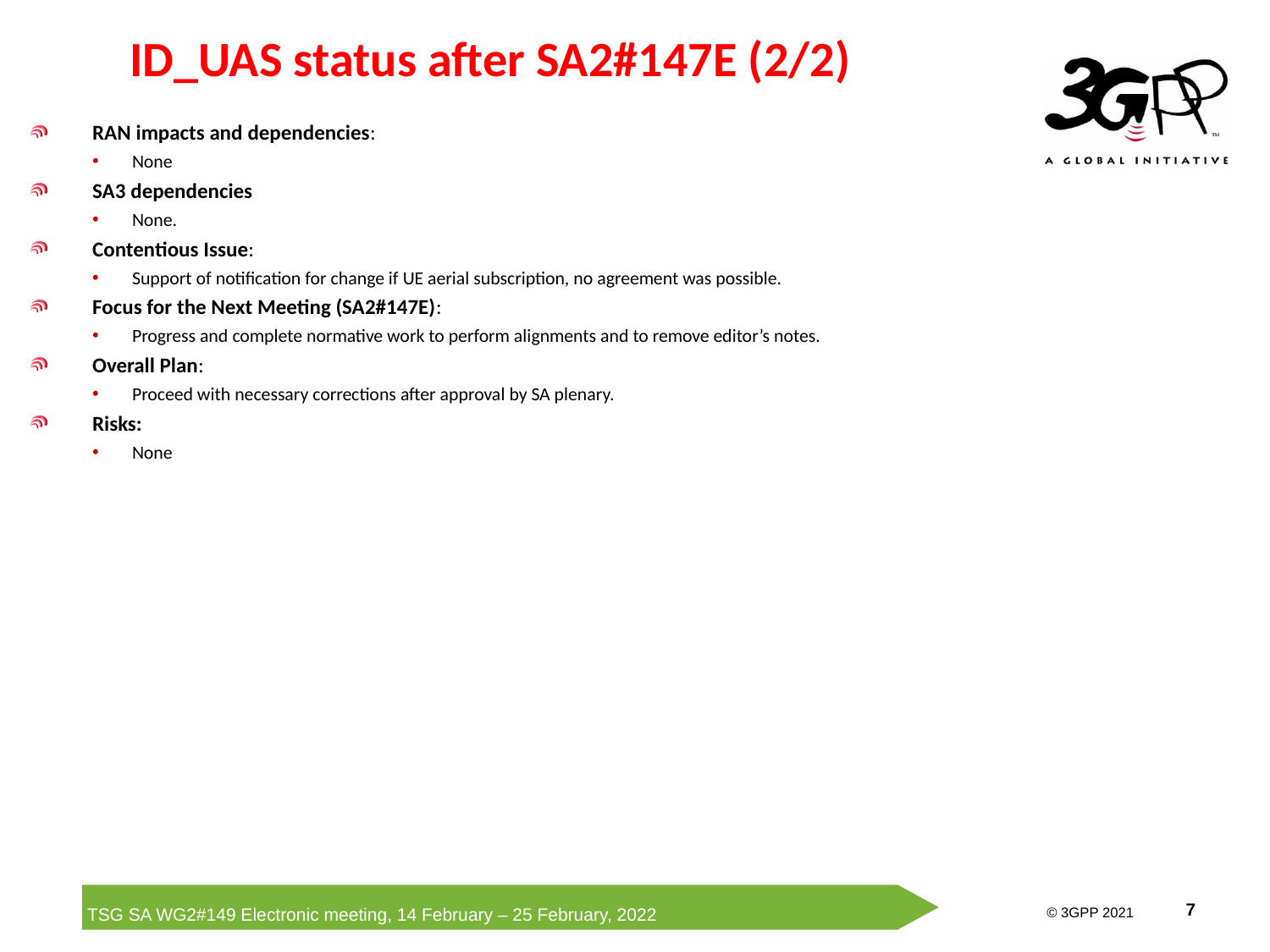

# ID_UAS status after SA2#147E (2/2)
RAN impacts and dependencies:
None
SA3 dependencies
None.
Contentious Issue:
Support of notification for change if UE aerial subscription, no agreement was possible.
Focus for the Next Meeting (SA2#147E):
Progress and complete normative work to perform alignments and to remove editor’s notes.
Overall Plan:
Proceed with necessary corrections after approval by SA plenary.
Risks:
None